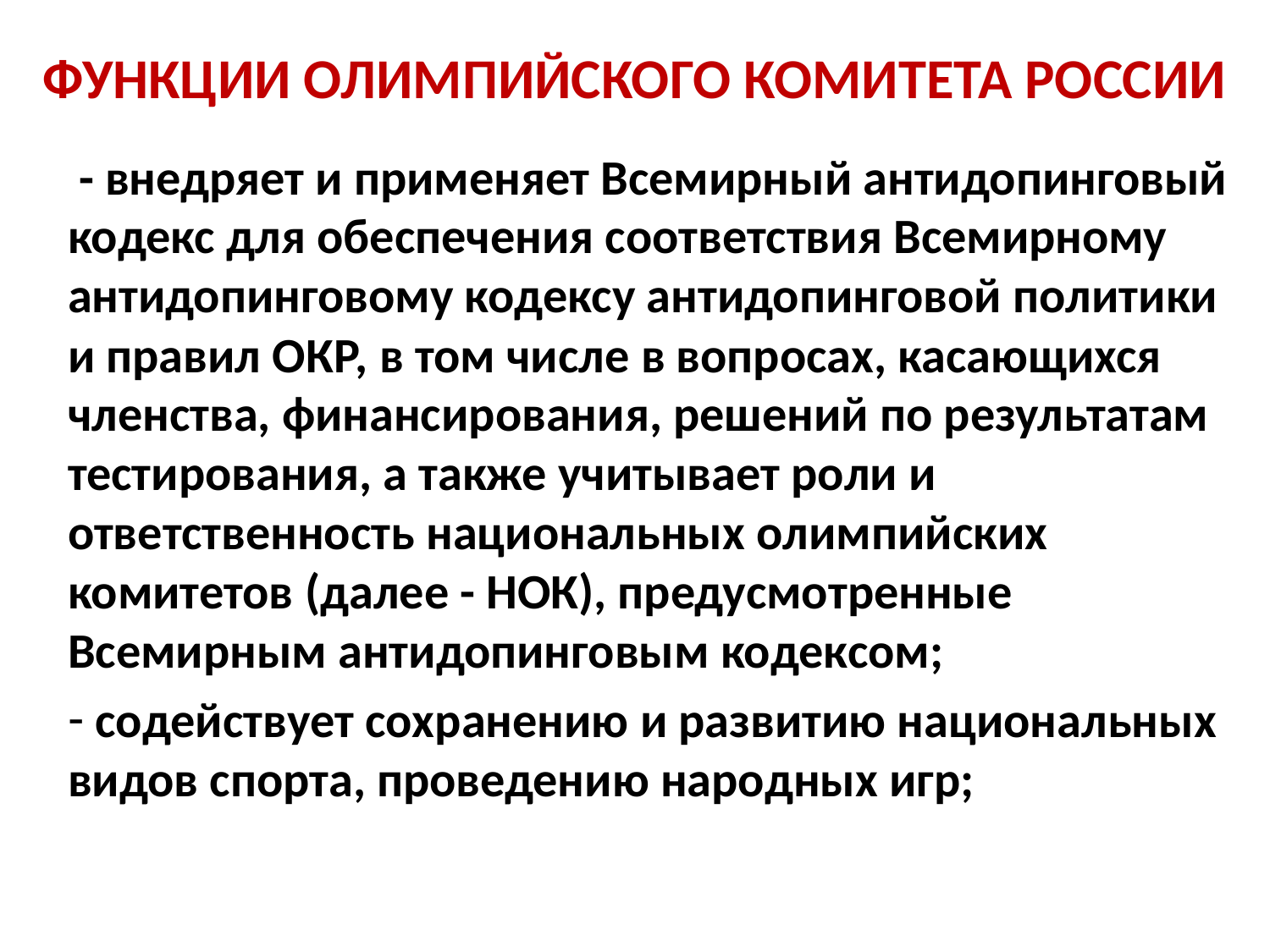

# Функции Олимпийского комитета России
 - внедряет и применяет Всемирный антидопинговый кодекс для обеспечения соответствия Всемирному антидопинговому кодексу антидопинговой политики и правил ОКР, в том числе в вопросах, касающихся членства, финансирования, решений по результатам тестирования, а также учитывает роли и ответственность национальных олимпийских комитетов (далее - НОК), предусмотренные Всемирным антидопинговым кодексом;
 содействует сохранению и развитию национальных видов спорта, проведению народных игр;